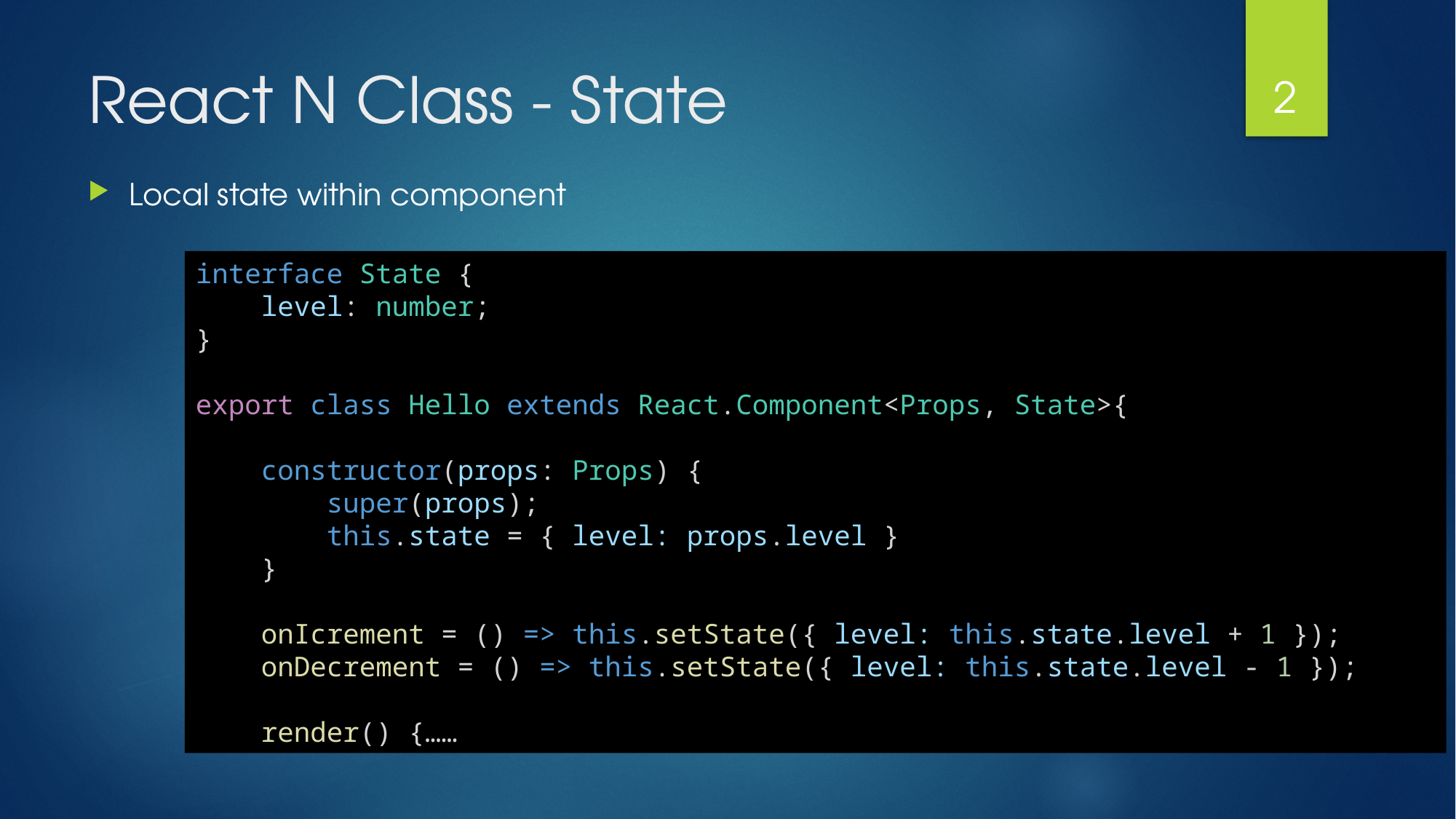

2
# React N Class - State
Local state within component
interface State {
    level: number;
}
export class Hello extends React.Component<Props, State>{
    constructor(props: Props) {
        super(props);
        this.state = { level: props.level }
    }
    onIcrement = () => this.setState({ level: this.state.level + 1 });
    onDecrement = () => this.setState({ level: this.state.level - 1 });
    render() {……